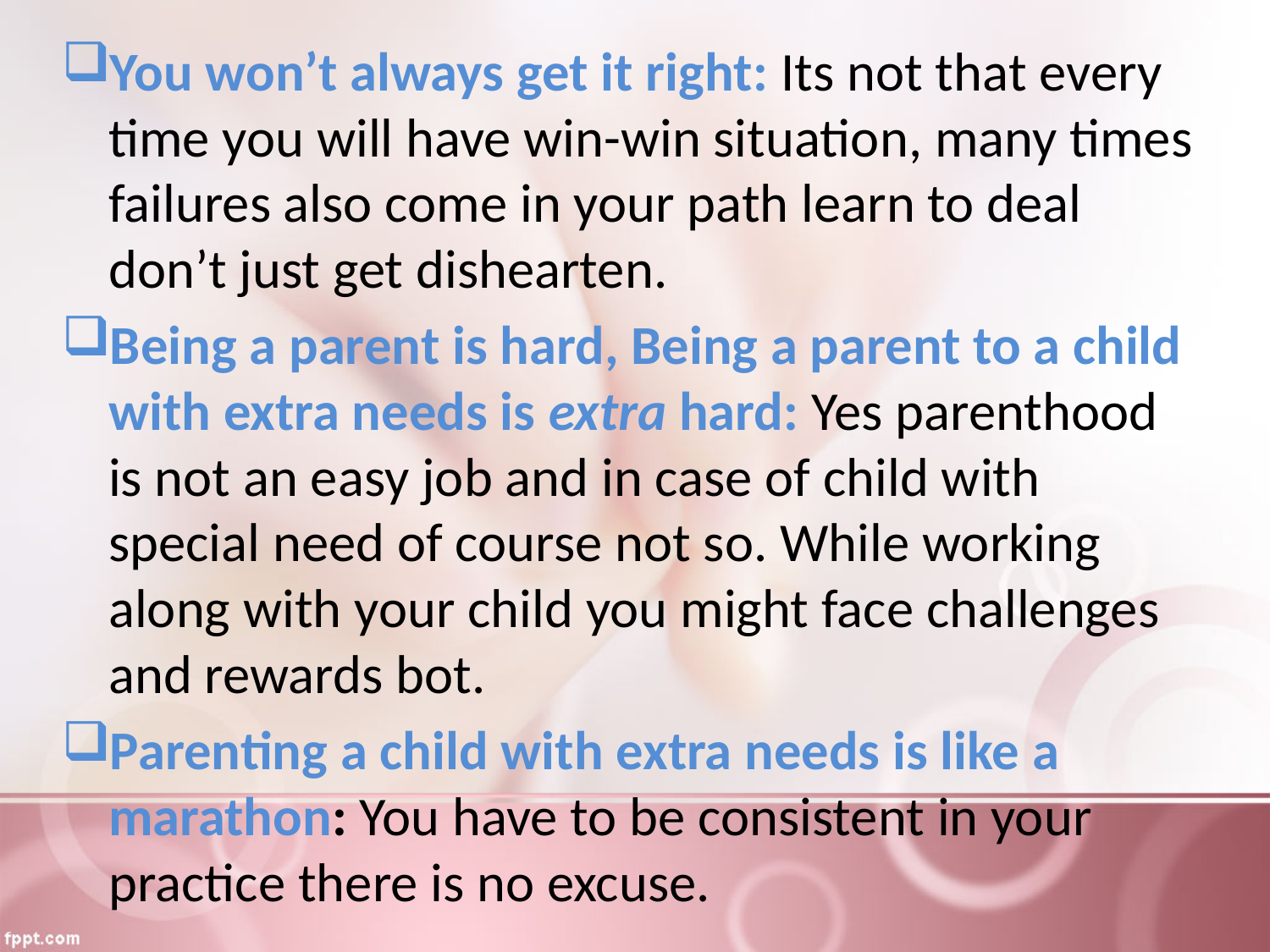

You won’t always get it right: Its not that every time you will have win-win situation, many times failures also come in your path learn to deal don’t just get dishearten.
Being a parent is hard, Being a parent to a child with extra needs is extra hard: Yes parenthood is not an easy job and in case of child with special need of course not so. While working along with your child you might face challenges and rewards bot.
Parenting a child with extra needs is like a marathon: You have to be consistent in your practice there is no excuse.